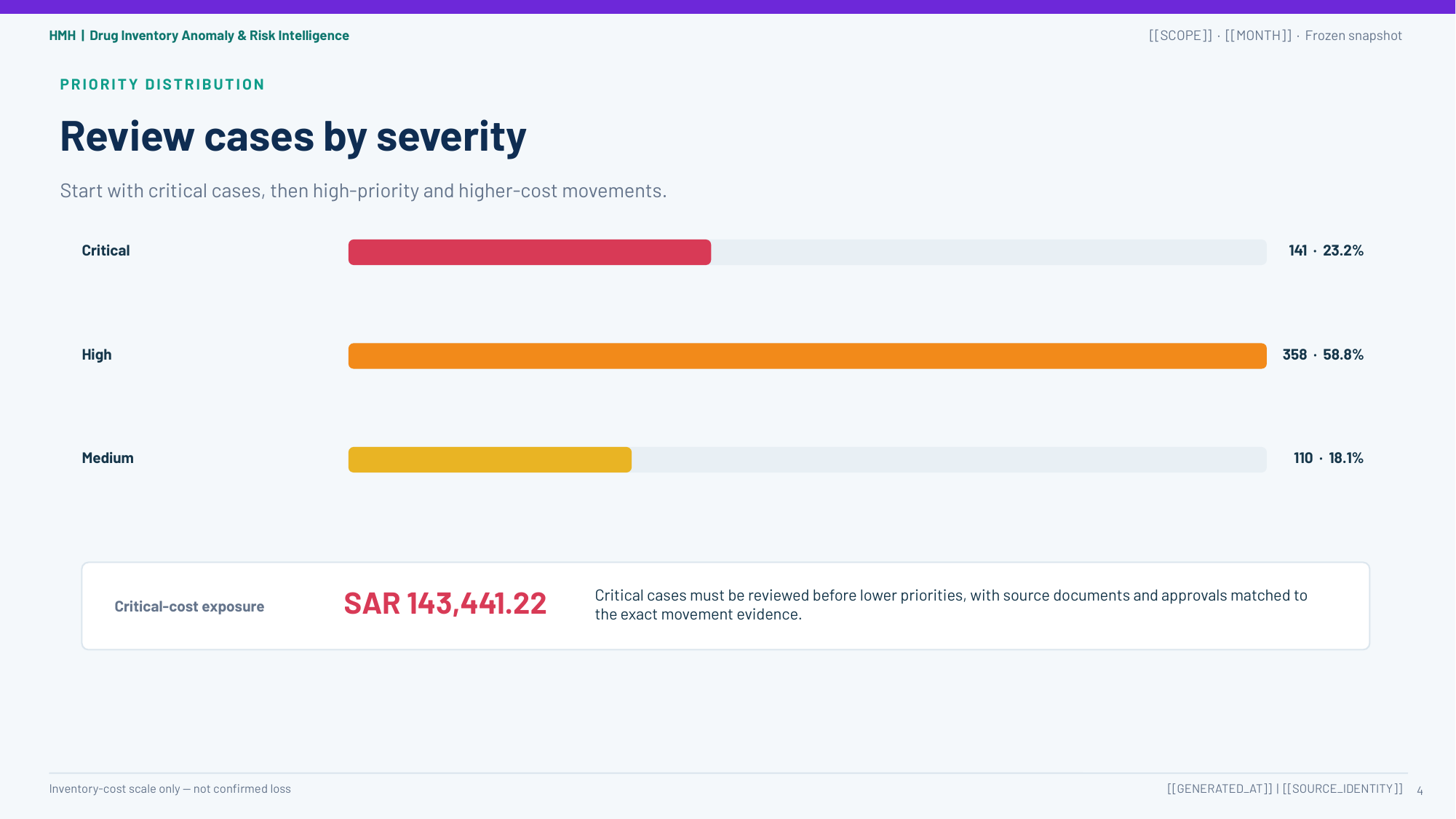

PRIORITY DISTRIBUTION
Review cases by severity
Start with critical cases, then high-priority and higher-cost movements.
Critical
141  ·  23.2%

High
358  ·  58.8%

Medium
110  ·  18.1%

Critical cases must be reviewed before lower priorities, with source documents and approvals matched to the exact movement evidence.
SAR 143,441.22
Critical-cost exposure
4